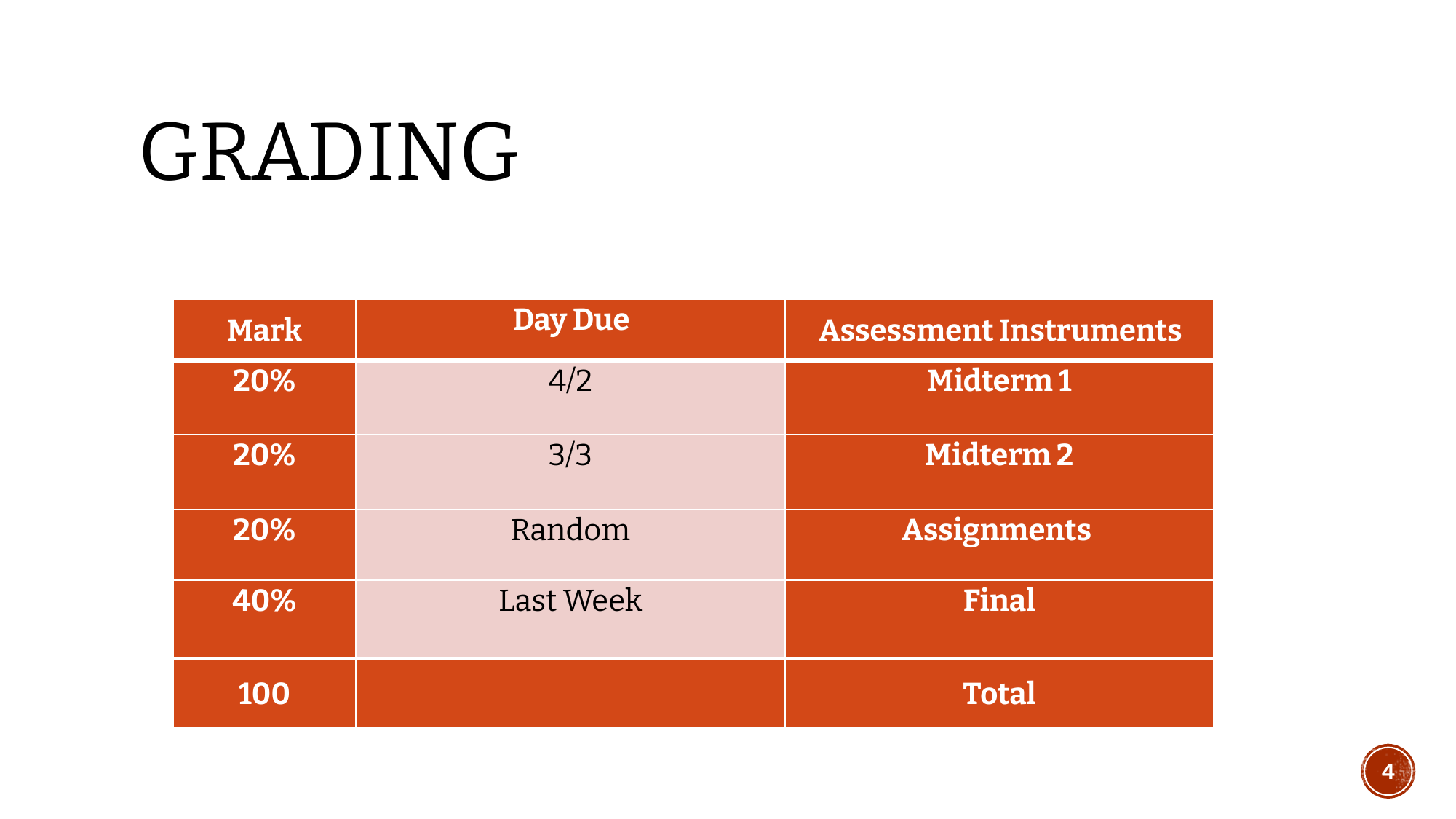

# Grading
| Mark | Day Due | Assessment Instruments |
| --- | --- | --- |
| 20% | 4/2 | Midterm 1 |
| 20% | 3/3 | Midterm 2 |
| 20% | Random | Assignments |
| 40% | Last Week | Final |
| 100 |  | Total |
4